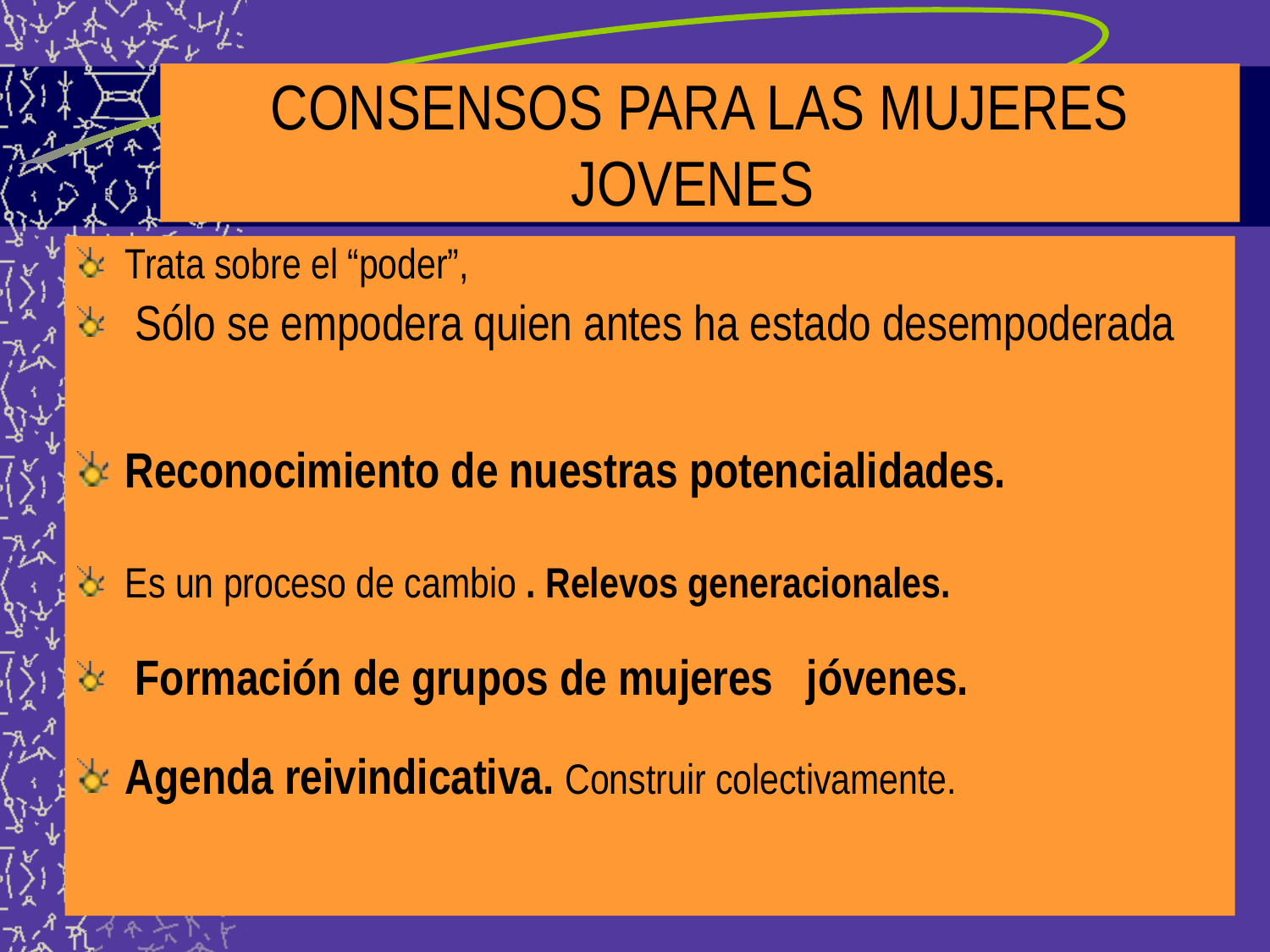

# CONSENSOS PARA LAS MUJERES JOVENES
Trata sobre el “poder”,
 Sólo se empodera quien antes ha estado desempoderada

Reconocimiento de nuestras potencialidades.

Es un proceso de cambio . Relevos generacionales.

 Formación de grupos de mujeres   jóvenes.

Agenda reivindicativa. Construir colectivamente.